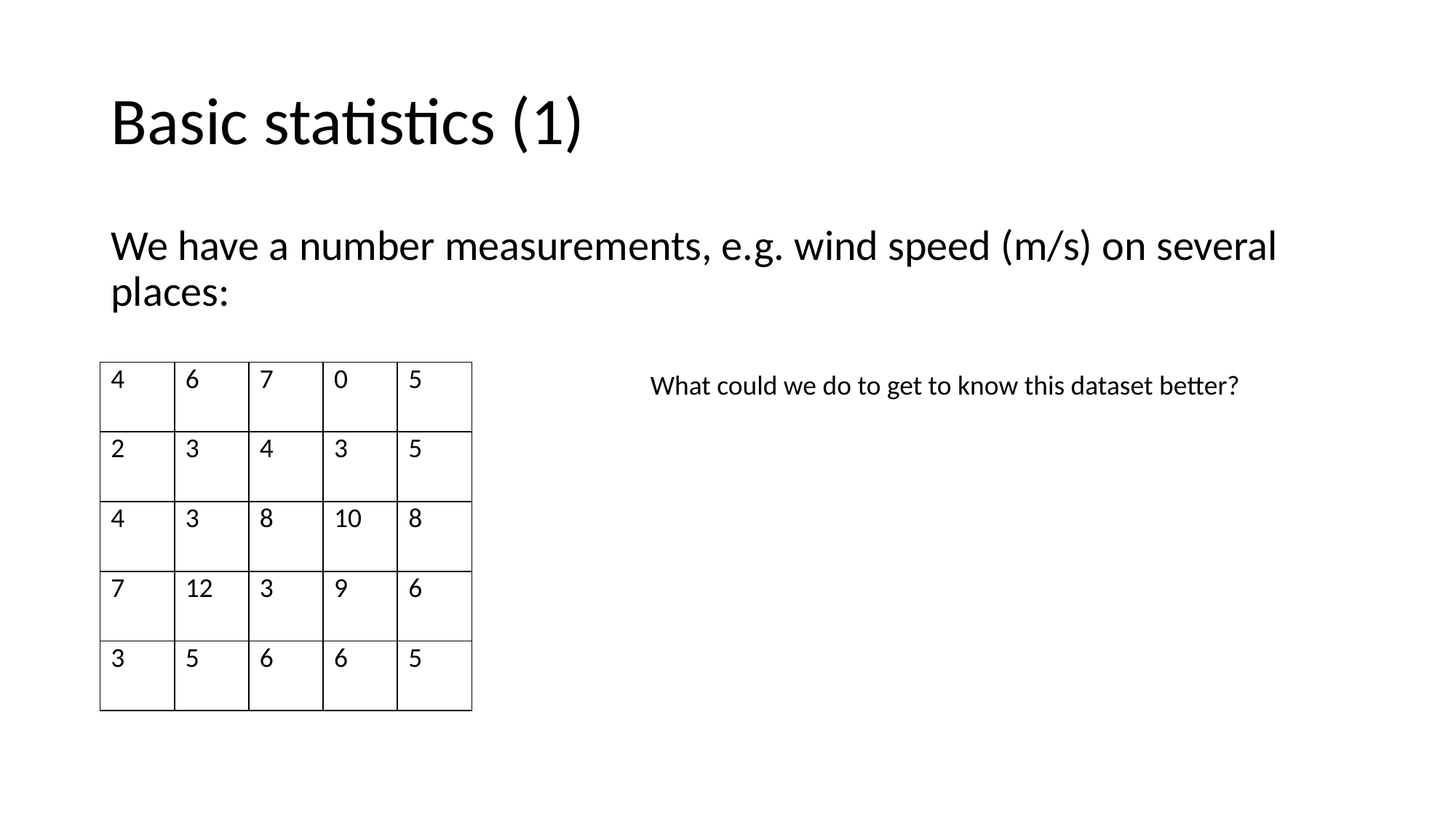

# Basic statistics (1)
We have a number measurements, e.g. wind speed (m/s) on several places:
| 4 | 6 | 7 | 0 | 5 |
| --- | --- | --- | --- | --- |
| 2 | 3 | 4 | 3 | 5 |
| 4 | 3 | 8 | 10 | 8 |
| 7 | 12 | 3 | 9 | 6 |
| 3 | 5 | 6 | 6 | 5 |
What could we do to get to know this dataset better?